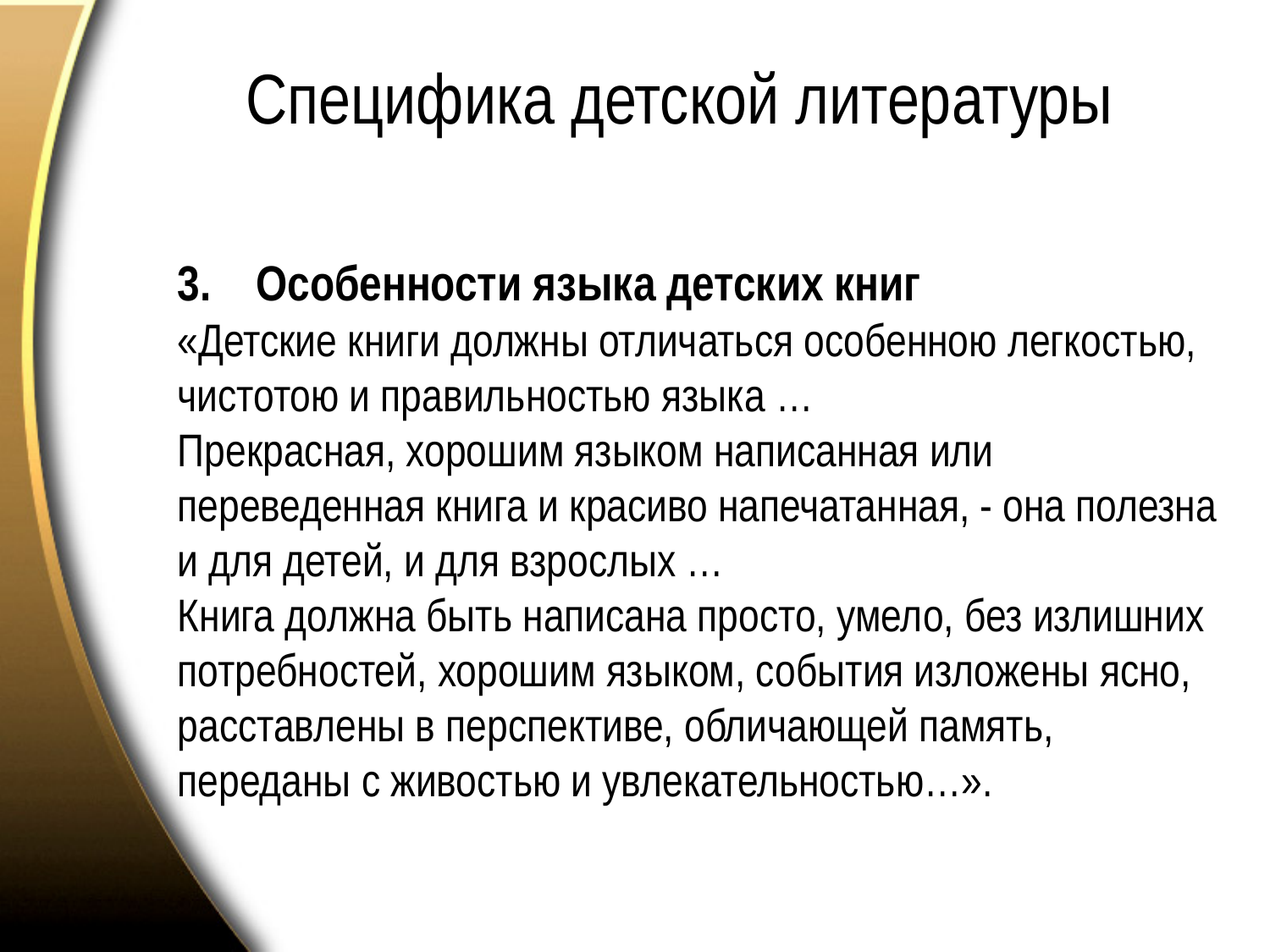

# Специфика детской литературы
3.    Особенности языка детских книг
«Детские книги должны отличаться особенною легкостью, чистотою и правильностью языка …
Прекрасная, хорошим языком написанная или переведенная книга и красиво напечатанная, - она полезна и для детей, и для взрослых …
Книга должна быть написана просто, умело, без излишних потребностей, хорошим языком, события изложены ясно, расставлены в перспективе, обличающей память, переданы с живостью и увлекательностью…».